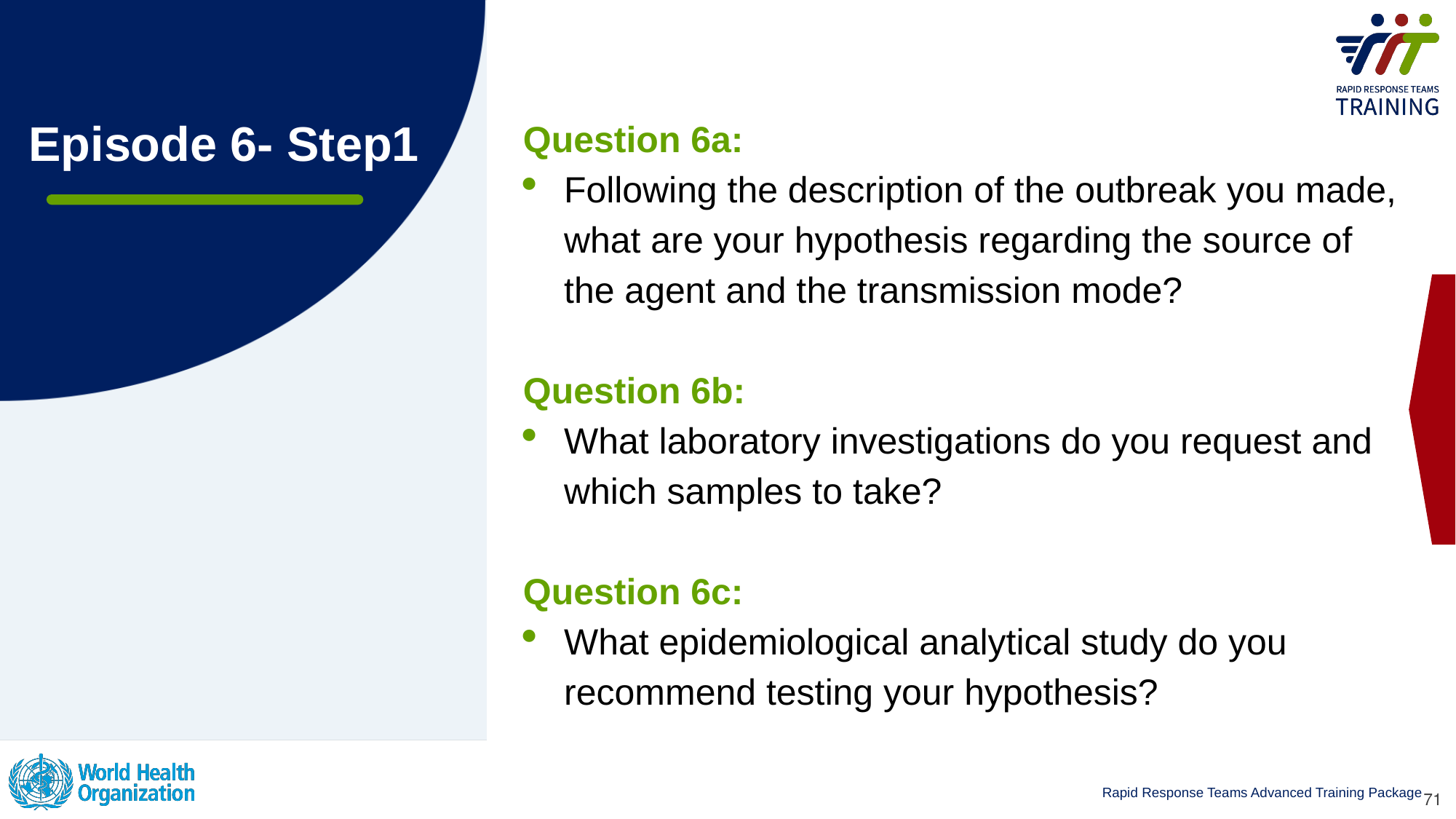

# Episode 6- Step1
Question 6a:
Following the description of the outbreak you made, what are your hypothesis regarding the source of the agent and the transmission mode?

Question 6b:
What laboratory investigations do you request and which samples to take?

Question 6c:
What epidemiological analytical study do you recommend testing your hypothesis?